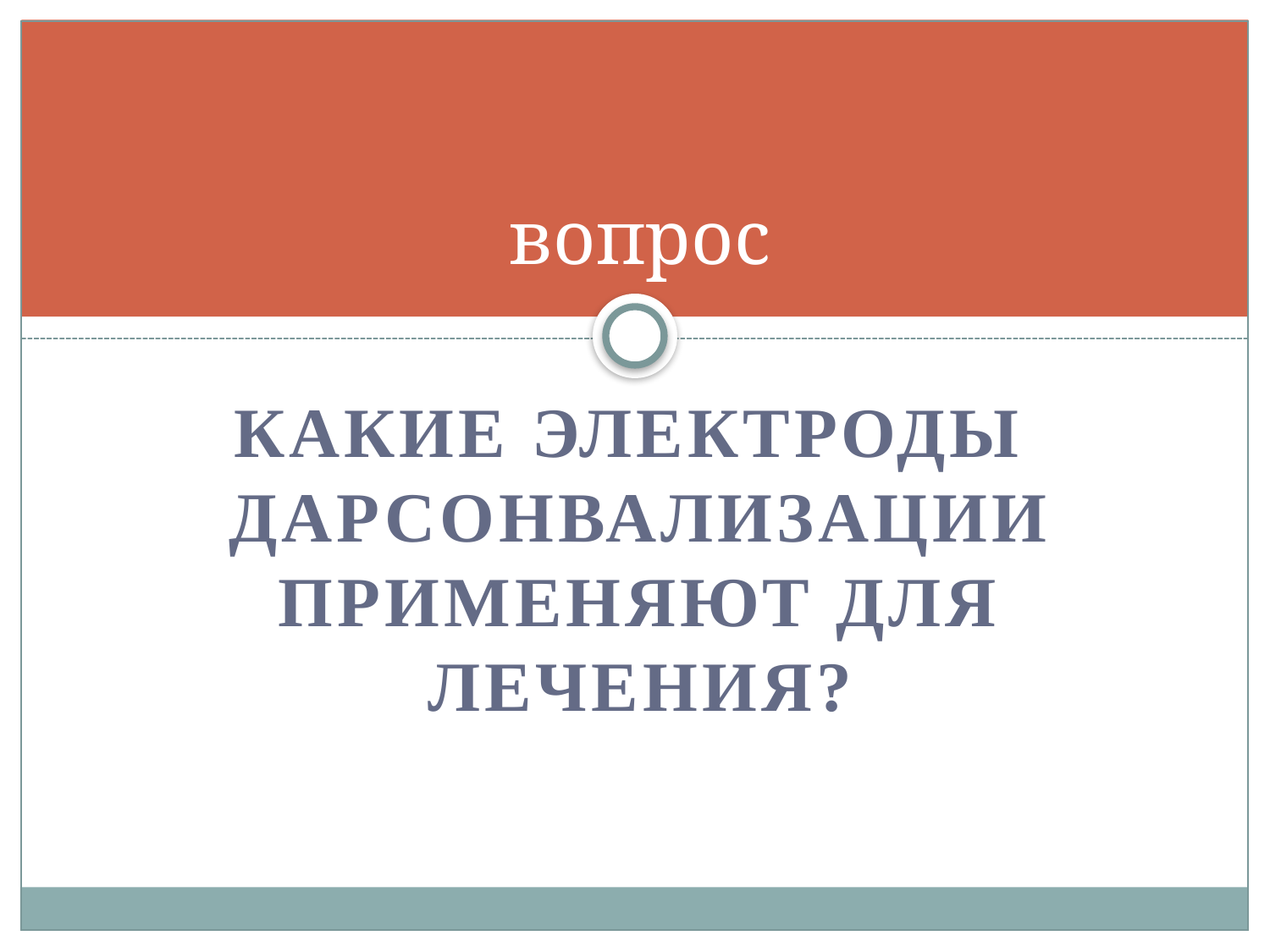

# вопрос
Какие электроды  дарсонвализации применяют для лечения?